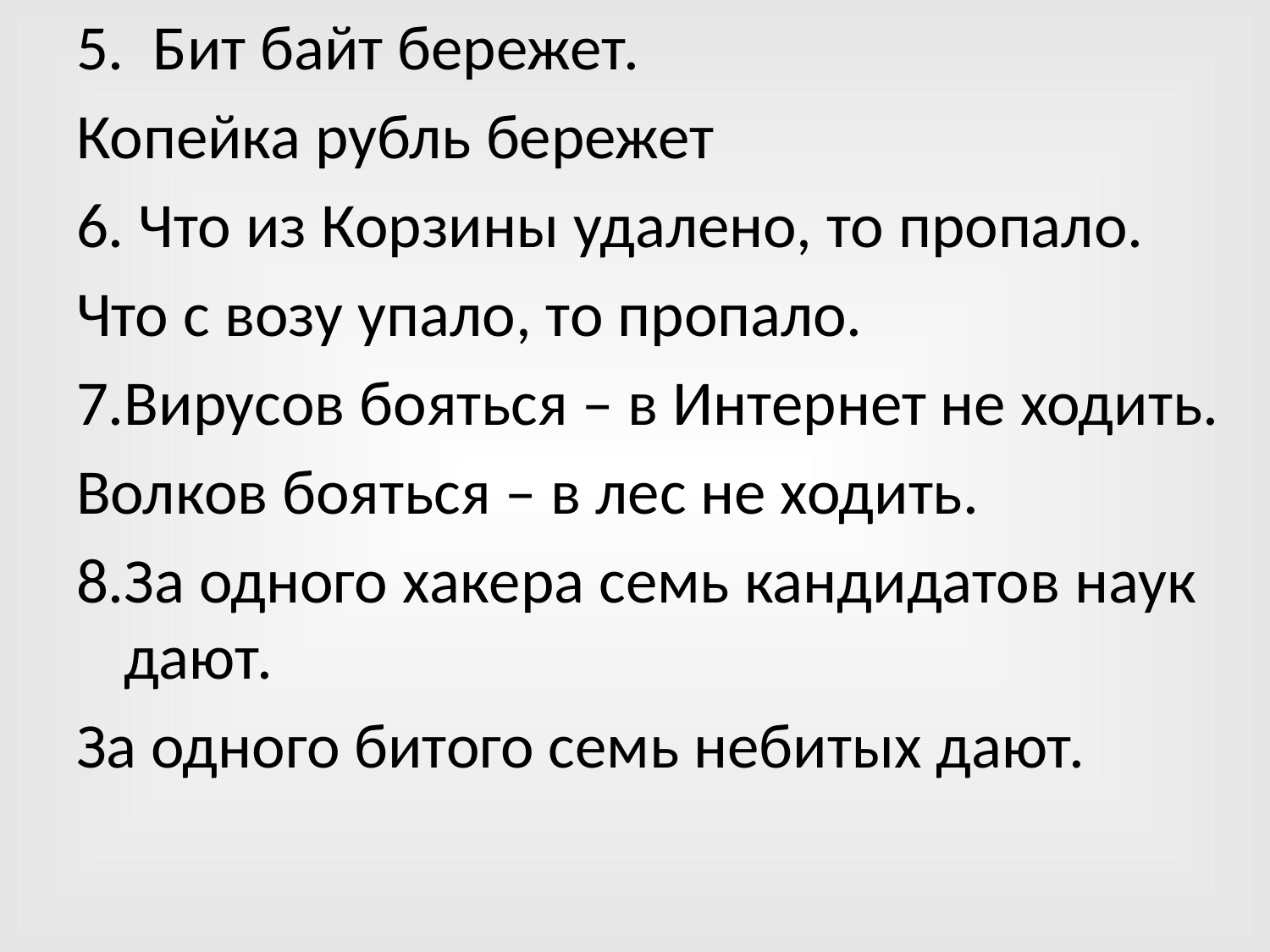

5.  Бит байт бережет.
Копейка рубль бережет
6. Что из Корзины удалено, то пропало.
Что с возу упало, то пропало.
7.Вирусов бояться – в Интернет не ходить.
Волков бояться – в лес не ходить.
8.За одного хакера семь кандидатов наук дают.
За одного битого семь небитых дают.